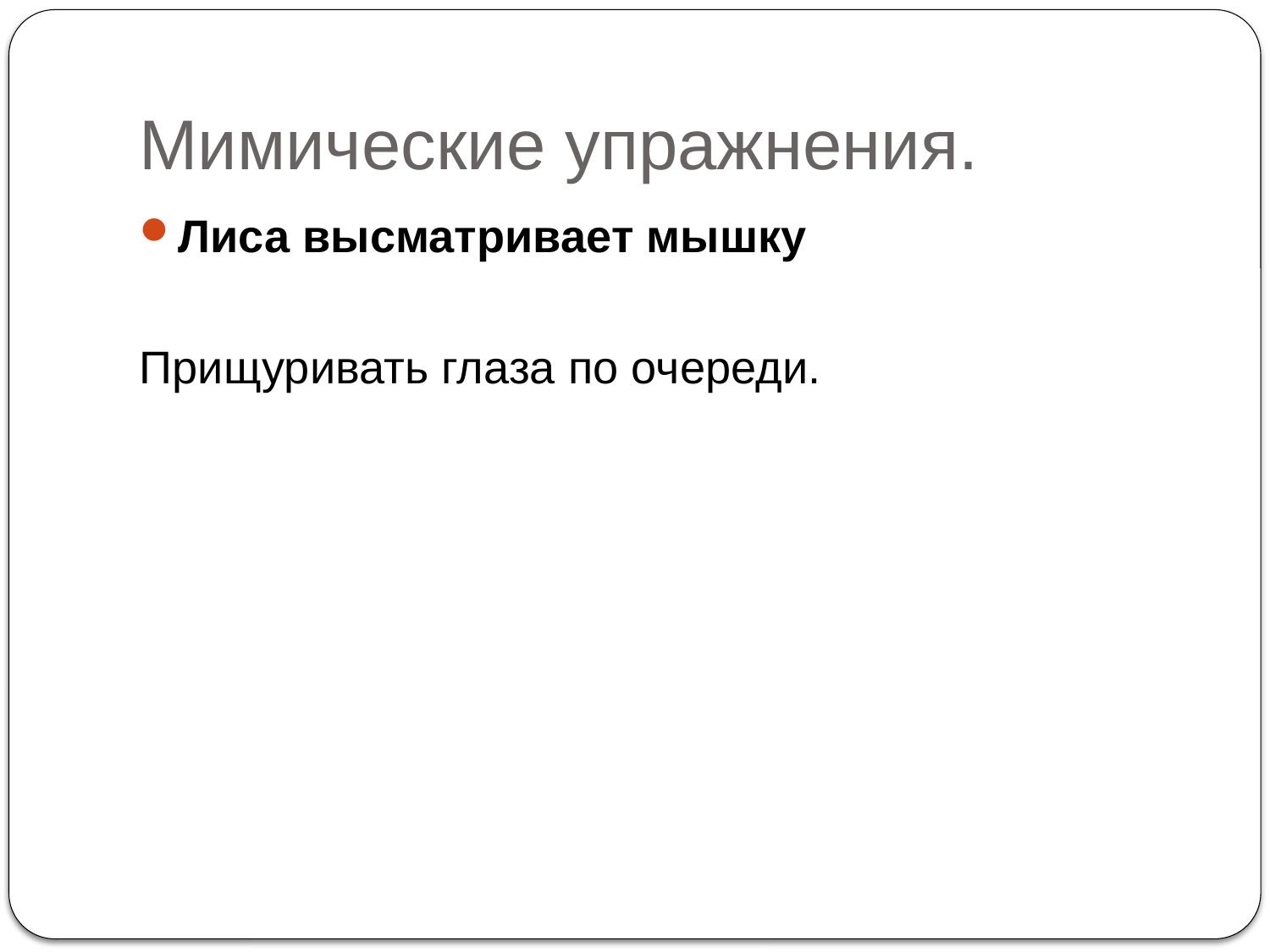

# Мимические упражнения.
Лиса высматривает мышку

Прищуривать глаза по очереди.